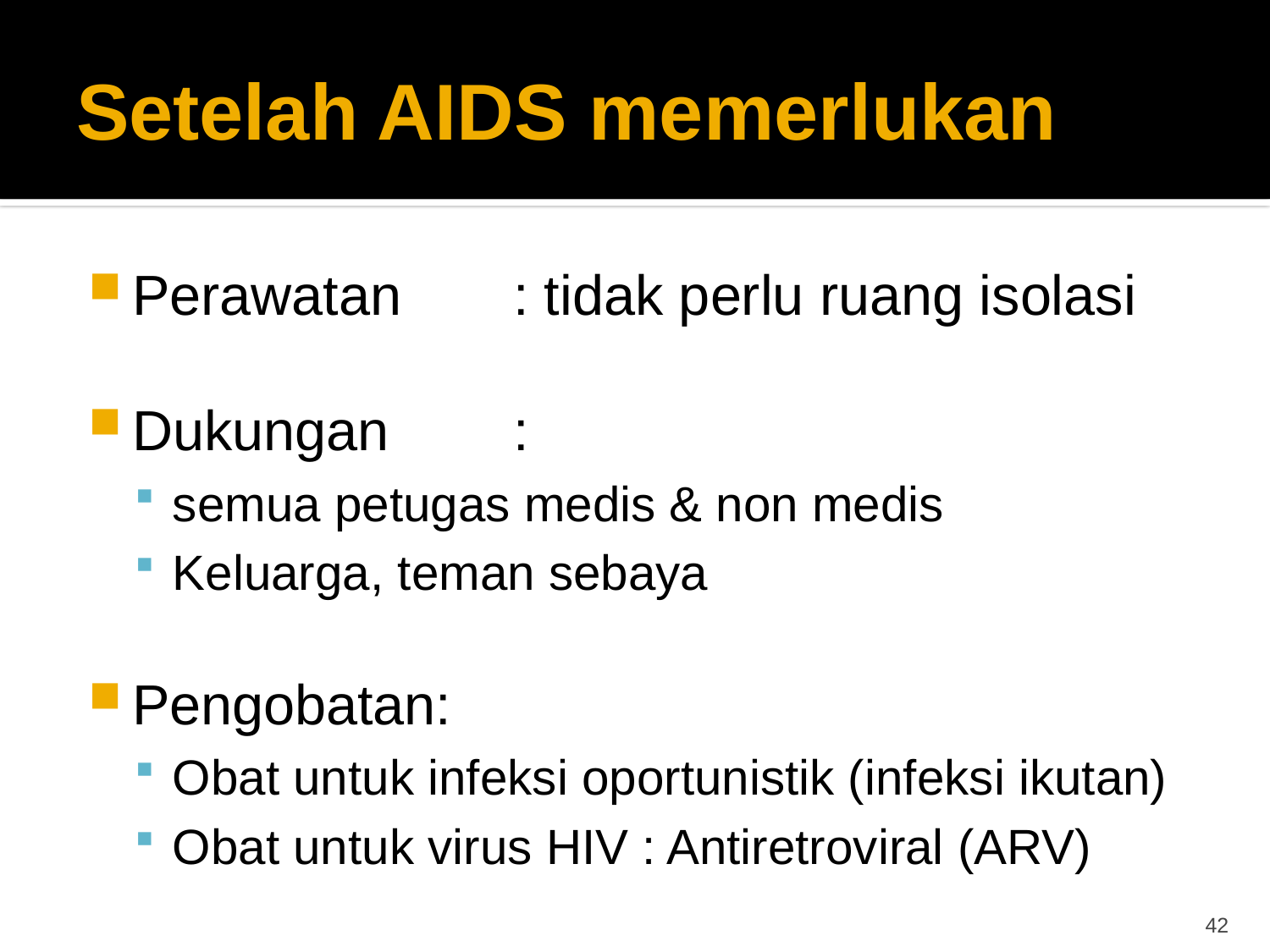

# Setelah AIDS memerlukan
Perawatan 	: tidak perlu ruang isolasi

Dukungan	:
semua petugas medis & non medis
Keluarga, teman sebaya

Pengobatan:
Obat untuk infeksi oportunistik (infeksi ikutan)
Obat untuk virus HIV : Antiretroviral (ARV)
42